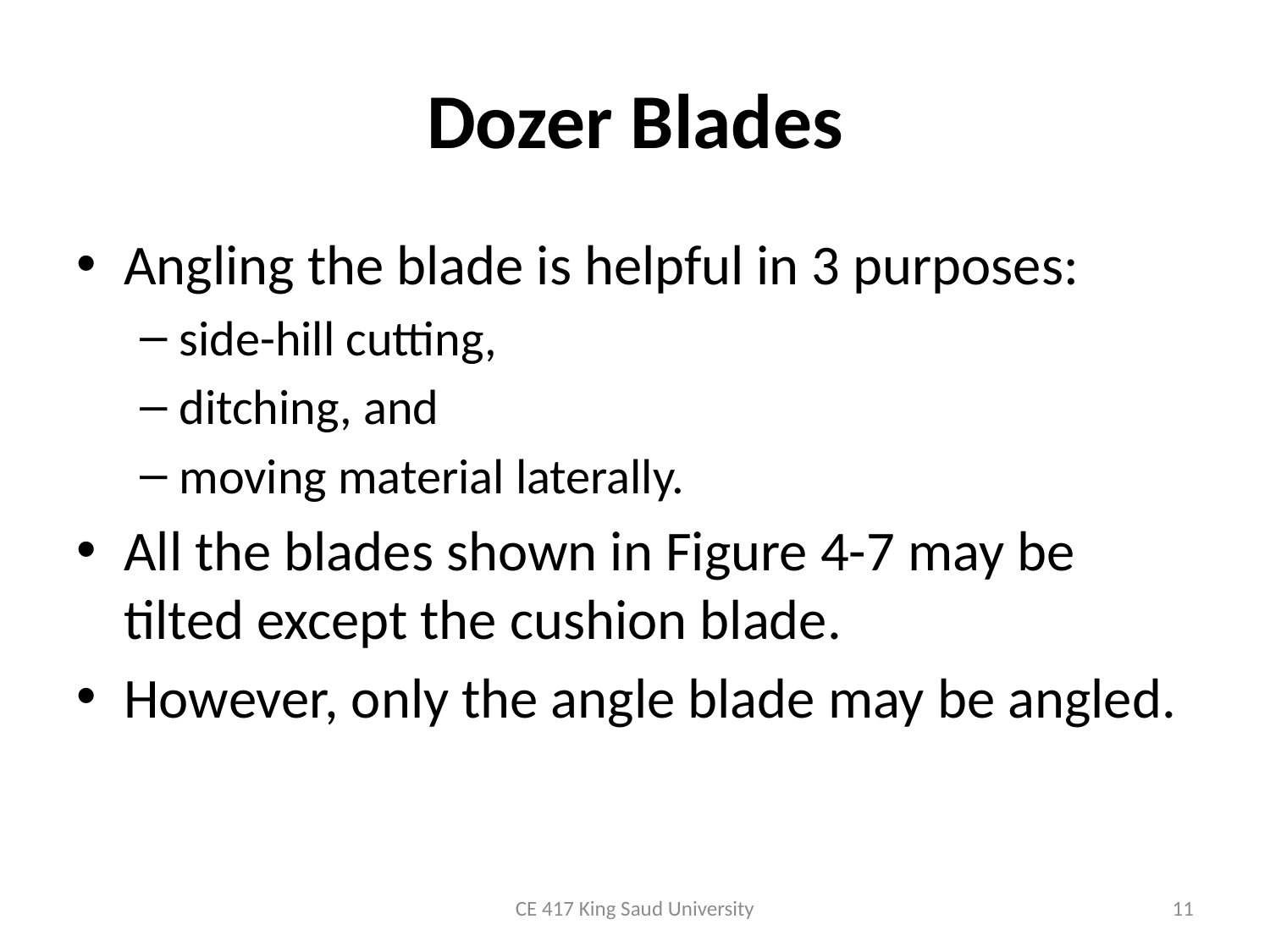

# Dozer Blades
Angling the blade is helpful in 3 purposes:
side-hill cutting,
ditching, and
moving material laterally.
All the blades shown in Figure 4-7 may be tilted except the cushion blade.
However, only the angle blade may be angled.

CE 417 King Saud University
11